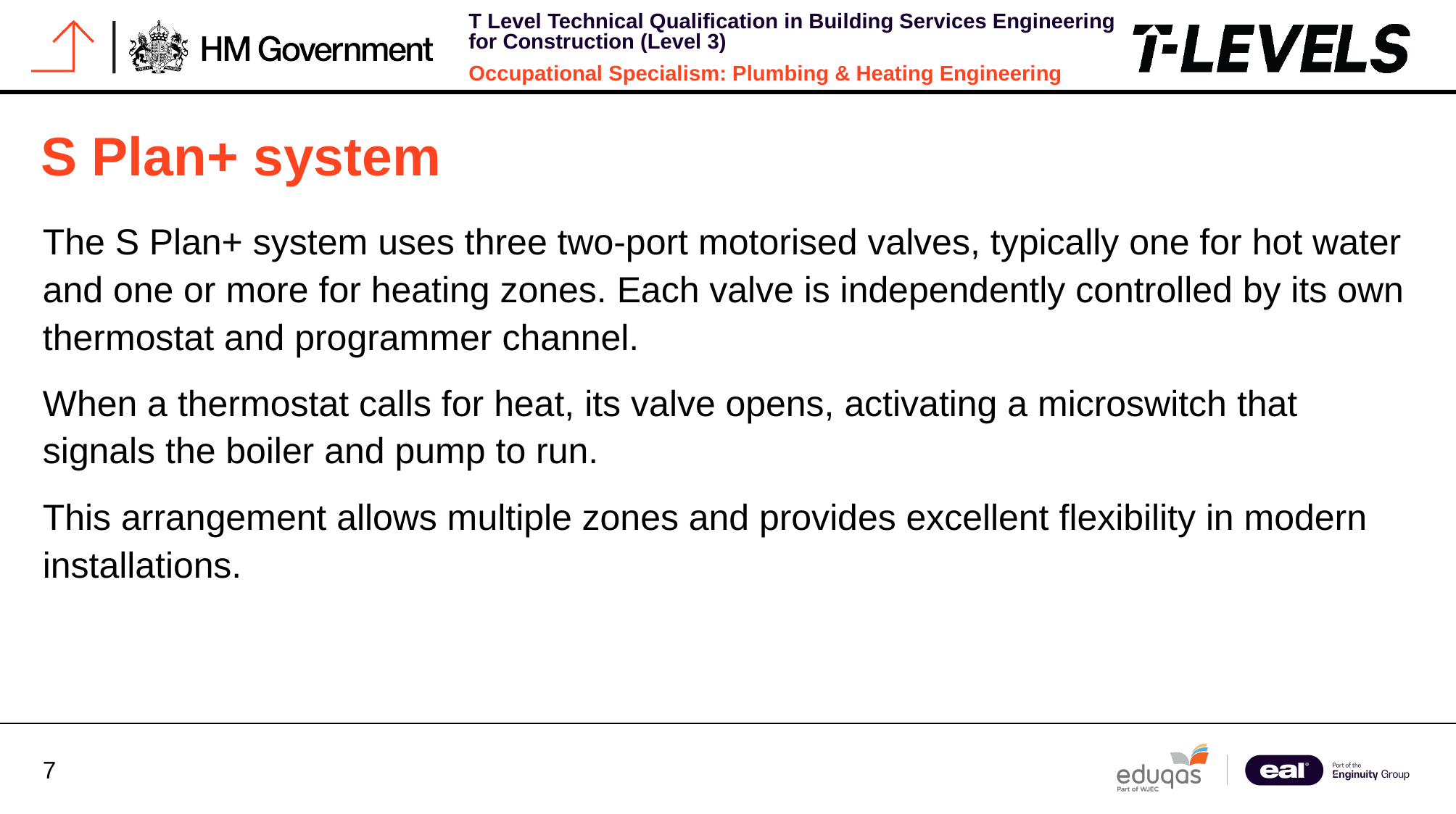

# S Plan+ system
The S Plan+ system uses three two-port motorised valves, typically one for hot water and one or more for heating zones. Each valve is independently controlled by its own thermostat and programmer channel.
When a thermostat calls for heat, its valve opens, activating a microswitch that signals the boiler and pump to run.
This arrangement allows multiple zones and provides excellent flexibility in modern installations.